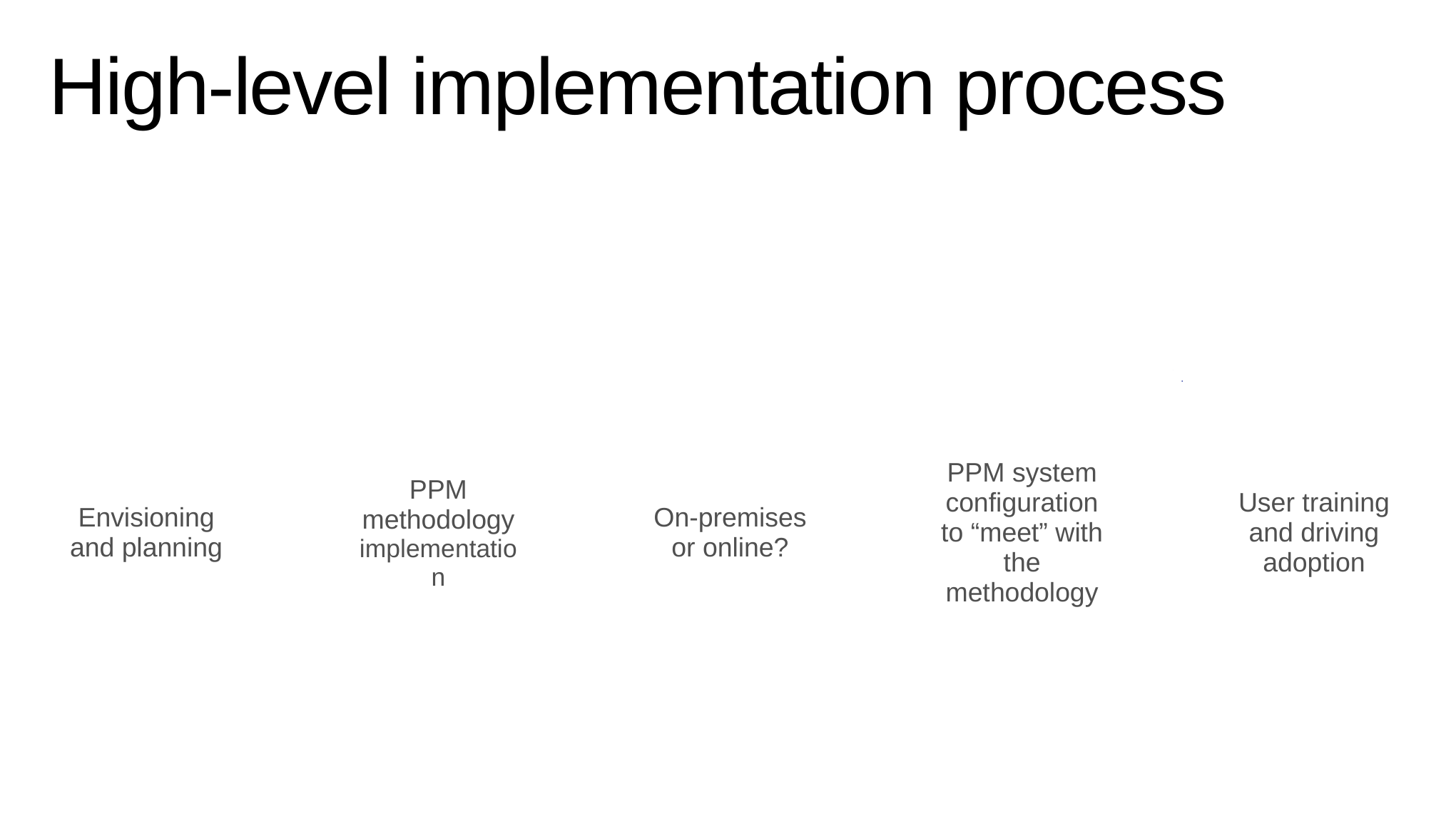

# High-level implementation process
On-premises or online?
PPM system configuration to “meet” with the methodology
PPM methodology implementation
Envisioning and planning
User training and driving adoption